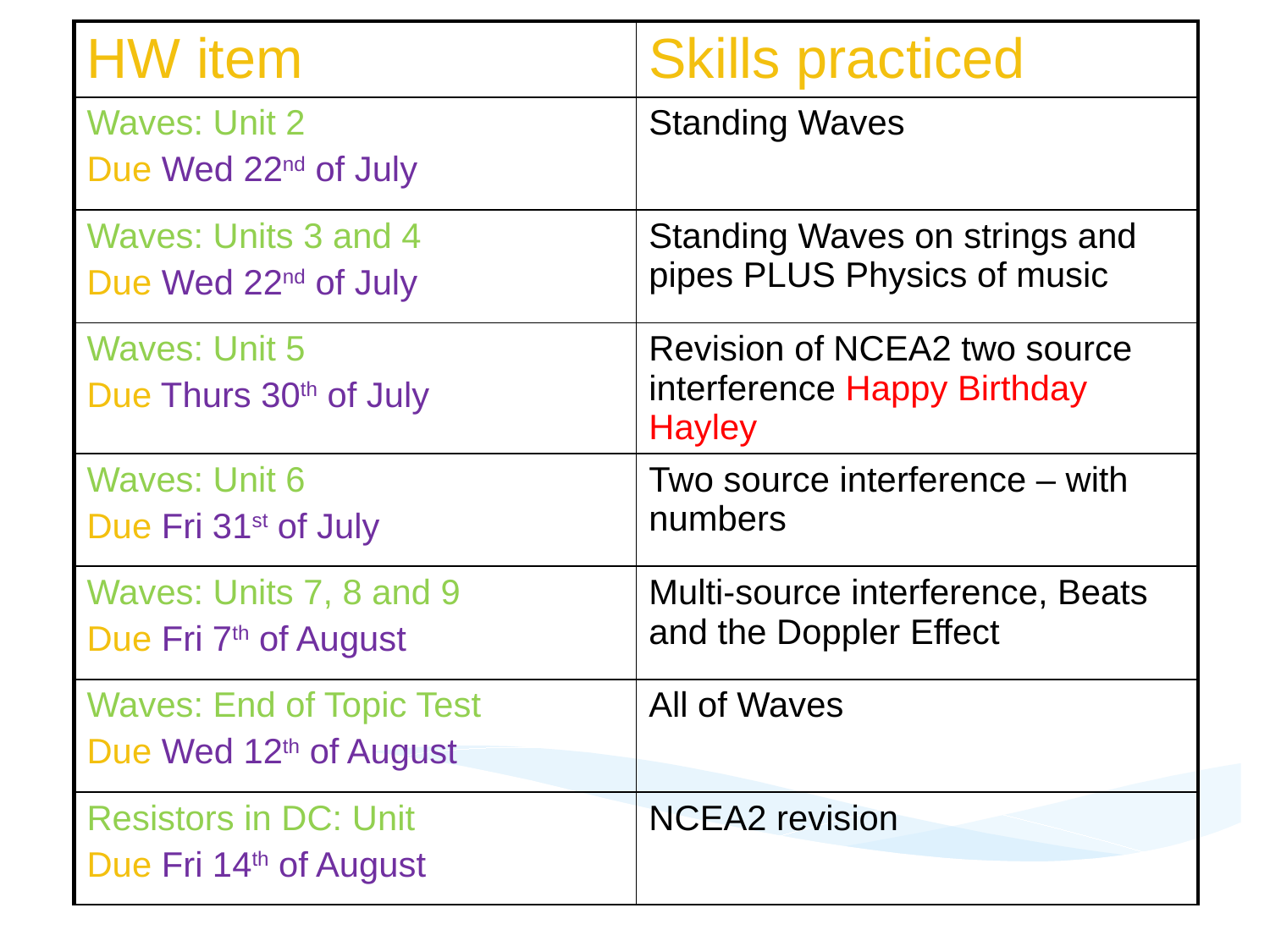

| HW item | Skills practiced |
| --- | --- |
| Waves: Unit 2 Due Wed 22nd of July | Standing Waves |
| Waves: Units 3 and 4 Due Wed 22nd of July | Standing Waves on strings and pipes PLUS Physics of music |
| Waves: Unit 5 Due Thurs 30th of July | Revision of NCEA2 two source interference Happy Birthday Hayley |
| Waves: Unit 6 Due Fri 31st of July | Two source interference – with numbers |
| Waves: Units 7, 8 and 9 Due Fri 7th of August | Multi-source interference, Beats and the Doppler Effect |
| Waves: End of Topic Test Due Wed 12th of August | All of Waves |
| Resistors in DC: Unit Due Fri 14th of August | NCEA2 revision |